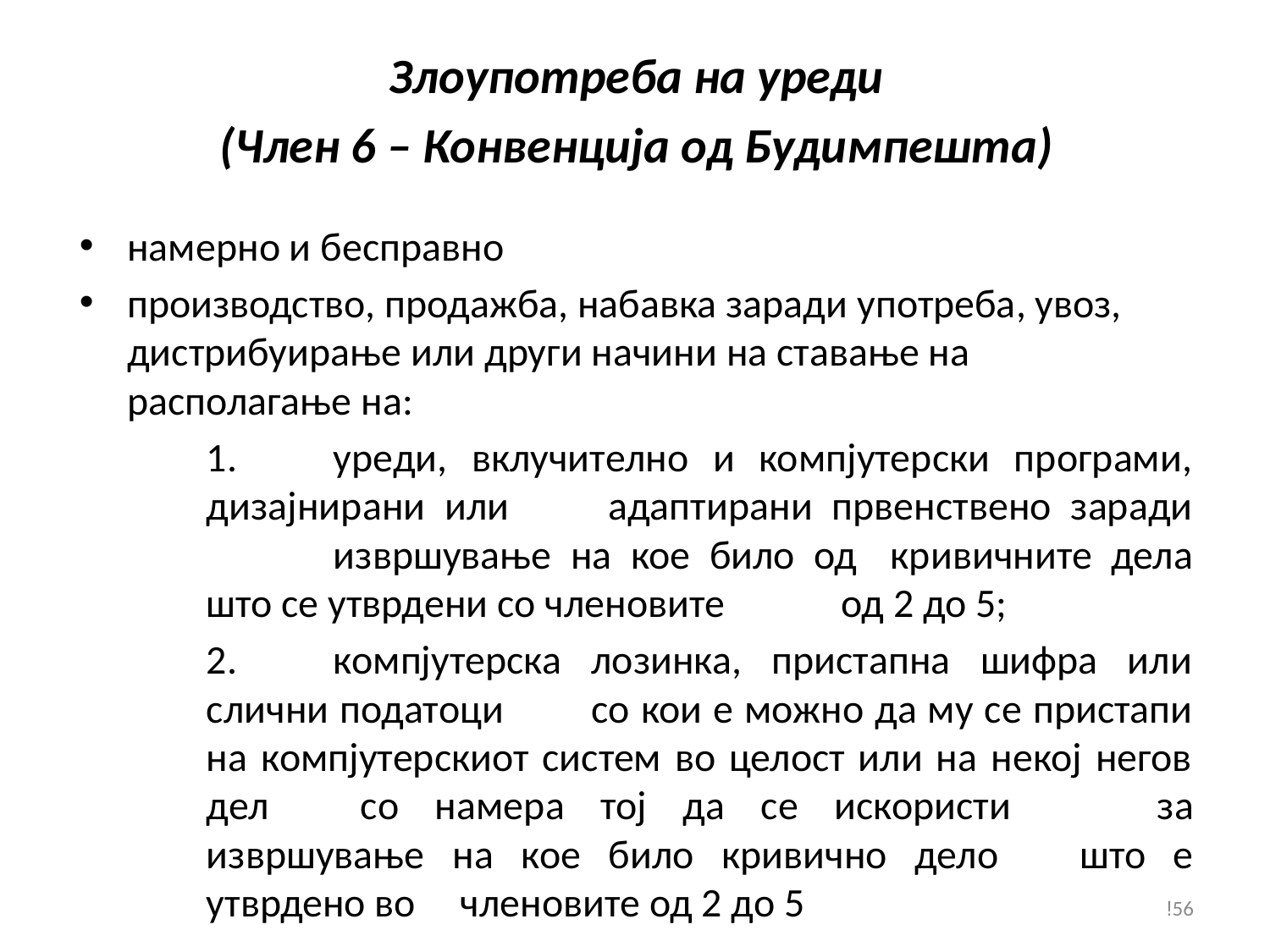

Злоупотреба на уреди
(Член 6 – Конвенција од Будимпешта)

намерно и бесправно
производство, продажба, набавка заради употреба, увоз, дистрибуирање или други начини на ставање на располагање на:
1.	уреди, вклучително и компјутерски програми, дизајнирани или 	адаптирани првенствено заради 	извршување на кое било од 	кривичните дела што се утврдени со членовите 	од 2 до 5;
2.	компјутерска лозинка, пристапна шифра или слични податоци 	со кои е можно да му се пристапи на компјутерскиот систем во целост или на некој негов дел 	со намера тој да се искористи 	за извршување на кое било кривично дело 	што е утврдено во 	членовите од 2 до 5
!56